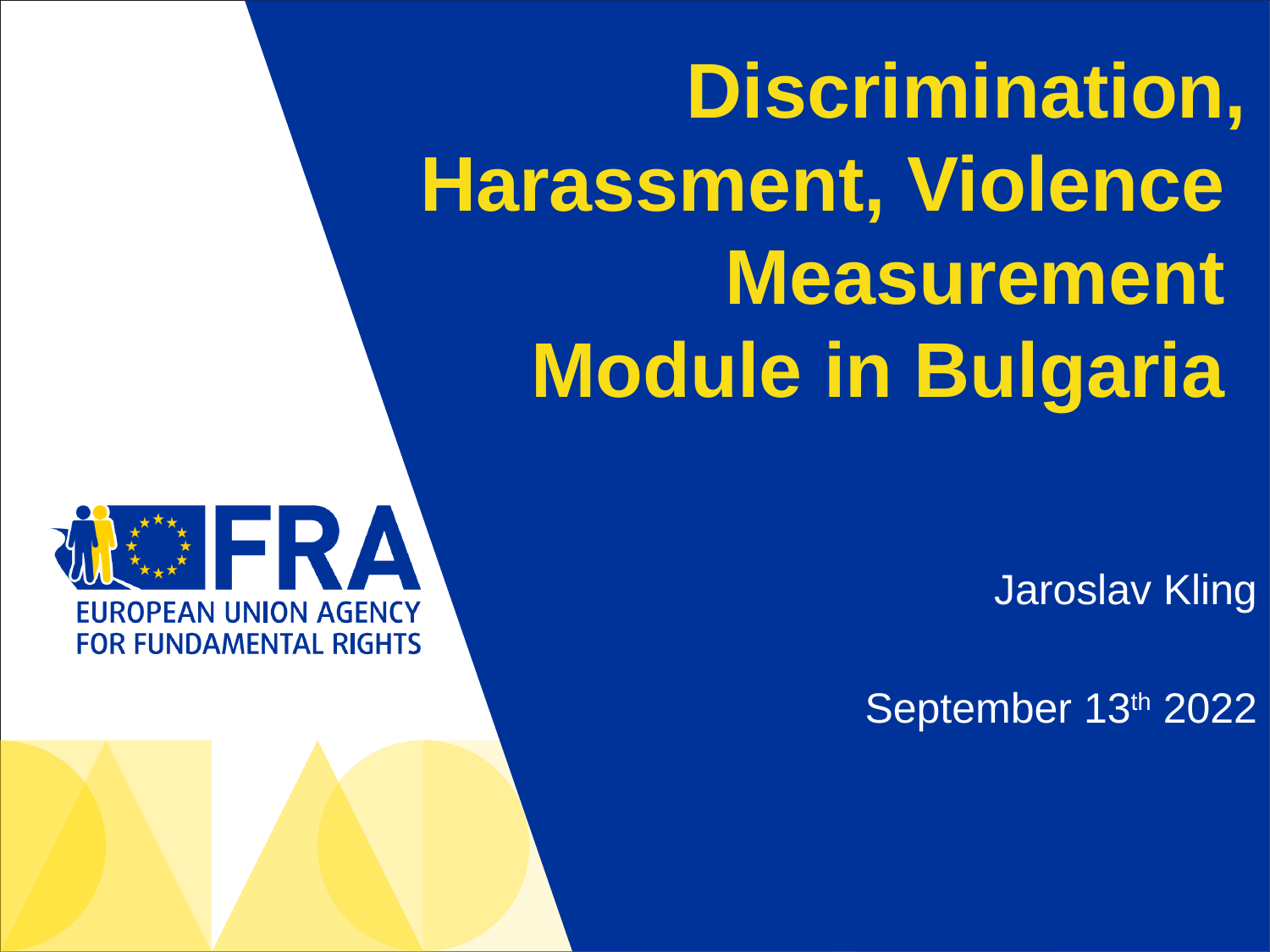

# Discrimination, Harassment, Violence Measurement Module in Bulgaria
Jaroslav Kling

September 13th 2022